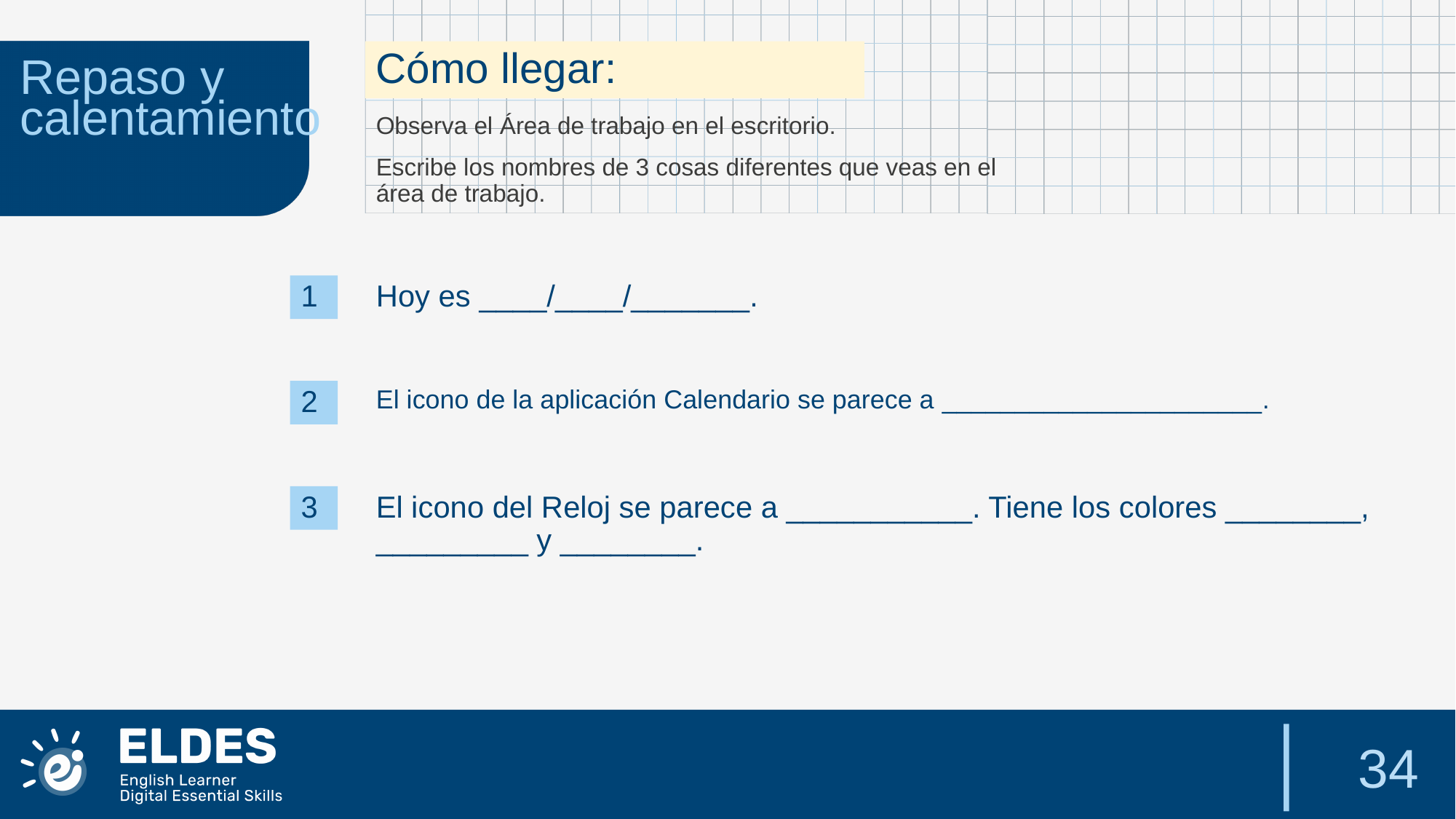

Cómo llegar:
Repaso y calentamiento
Observa el Área de trabajo en el escritorio.
Escribe los nombres de 3 cosas diferentes que veas en el área de trabajo.
1
Hoy es ____/____/_______.
2
El icono de la aplicación Calendario se parece a ______________________.
3
El icono del Reloj se parece a ___________. Tiene los colores ________, _________ y ________.
34